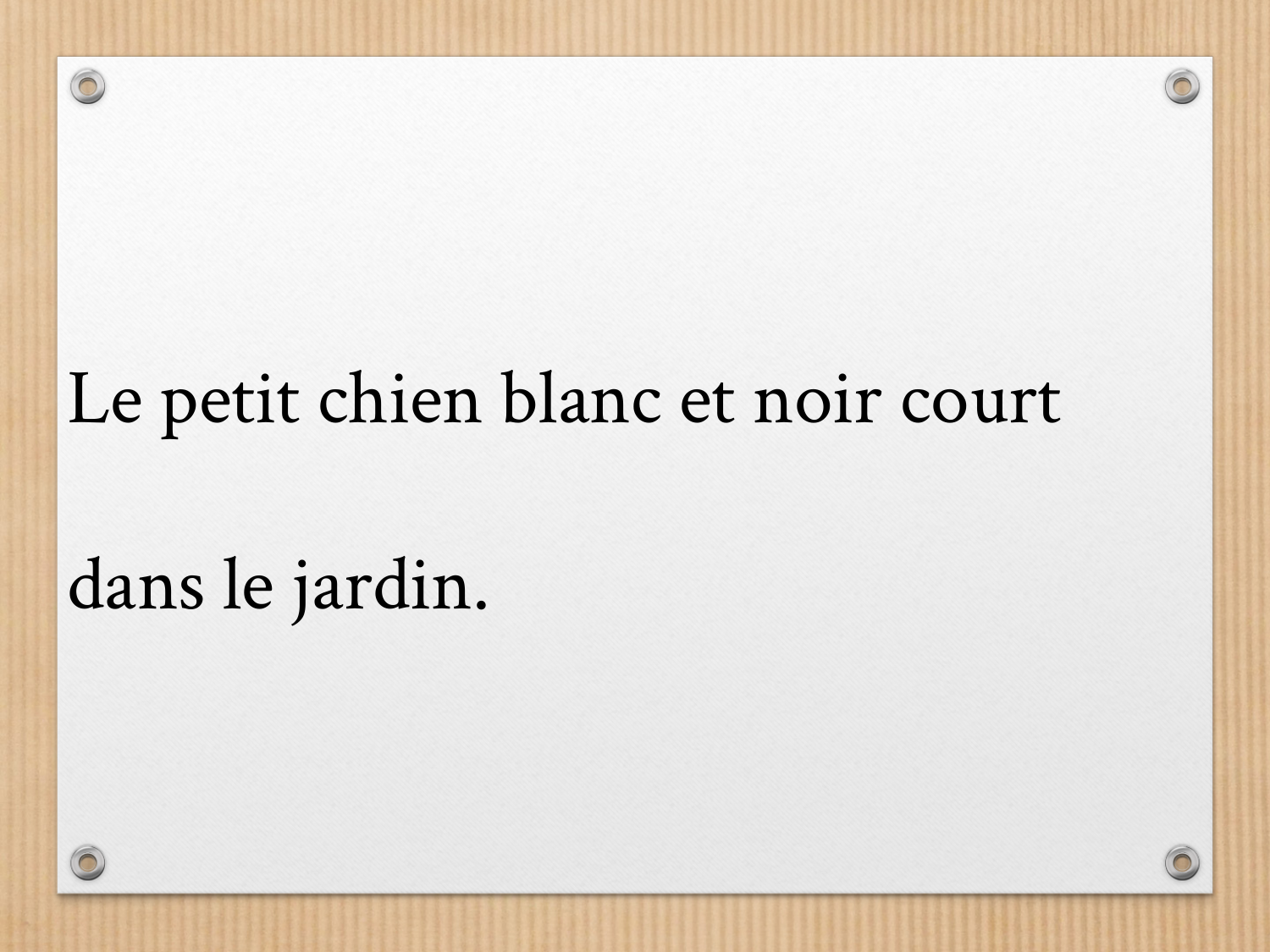

Le petit chien blanc et noir court dans le jardin.